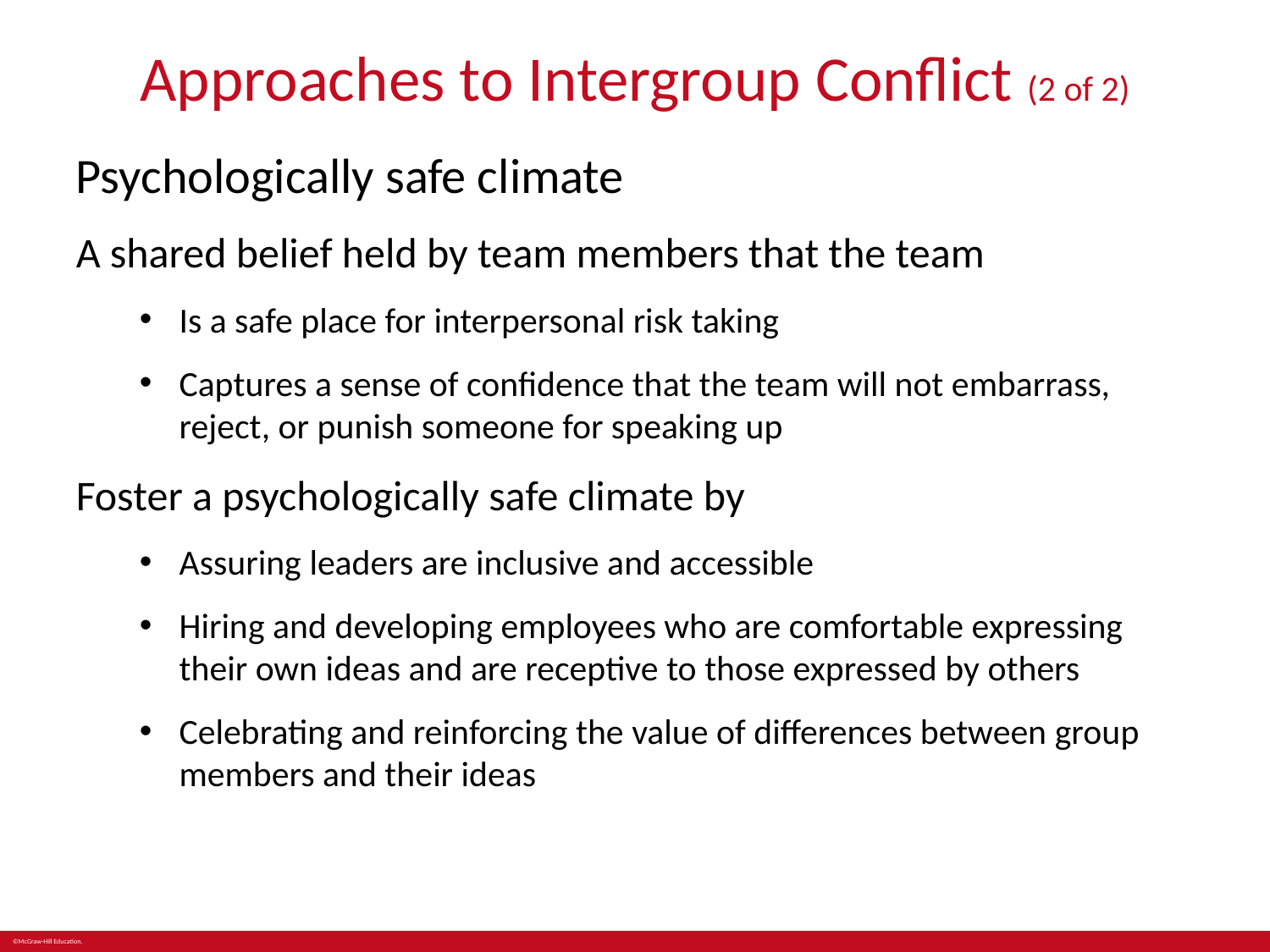

# Approaches to Intergroup Conflict (2 of 2)
Psychologically safe climate
A shared belief held by team members that the team
Is a safe place for interpersonal risk taking
Captures a sense of confidence that the team will not embarrass, reject, or punish someone for speaking up
Foster a psychologically safe climate by
Assuring leaders are inclusive and accessible
Hiring and developing employees who are comfortable expressing their own ideas and are receptive to those expressed by others
Celebrating and reinforcing the value of differences between group members and their ideas